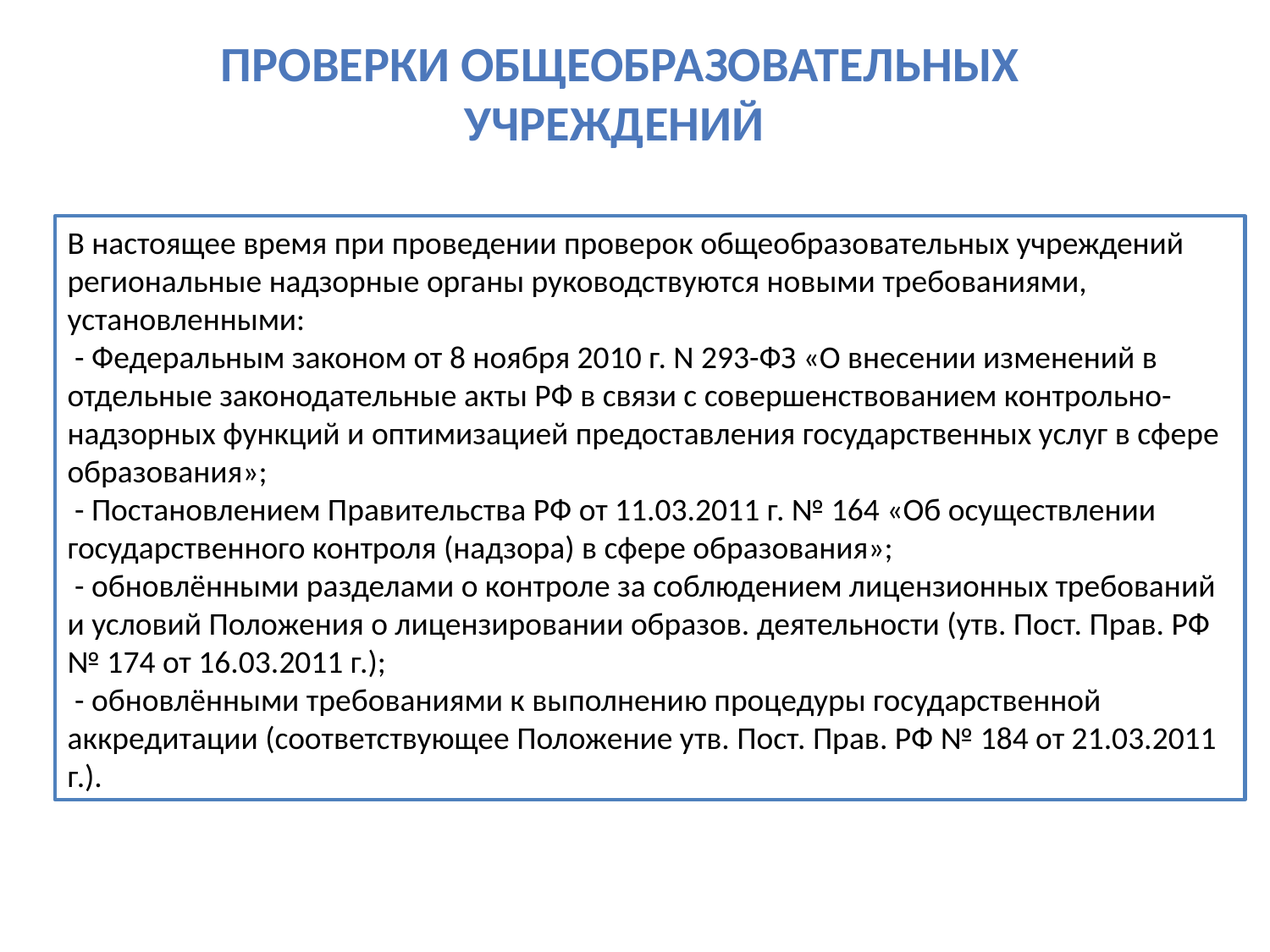

Проверки общеобразовательных учреждений

В настоящее время при проведении проверок общеобразовательных учреждений региональные надзорные органы руководствуются новыми требованиями, установленными:
 - Федеральным законом от 8 ноября 2010 г. N 293-ФЗ «О внесении изменений в отдельные законодательные акты РФ в связи с совершенствованием контрольно-надзорных функций и оптимизацией предоставления государственных услуг в сфере образования»;
 - Постановлением Правительства РФ от 11.03.2011 г. № 164 «Об осуществлении государственного контроля (надзора) в сфере образования»;
 - обновлёнными разделами о контроле за соблюдением лицензионных требований и условий Положения о лицензировании образов. деятельности (утв. Пост. Прав. РФ № 174 от 16.03.2011 г.);
 - обновлёнными требованиями к выполнению процедуры государственной аккредитации (соответствующее Положение утв. Пост. Прав. РФ № 184 от 21.03.2011 г.).